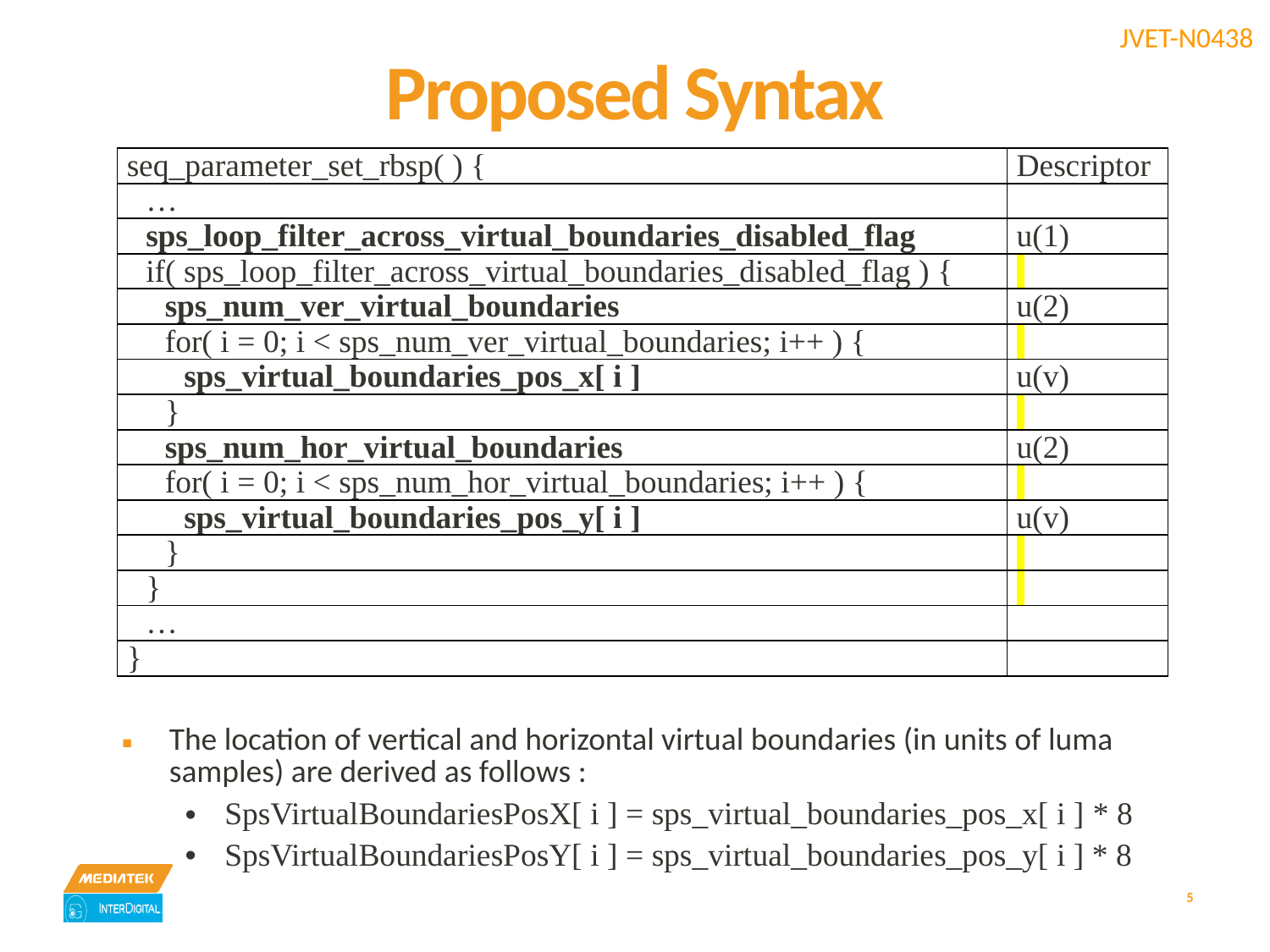

# Proposed Syntax
| seq\_parameter\_set\_rbsp( ) { | Descriptor |
| --- | --- |
| … |  |
| sps\_loop\_filter\_across\_virtual\_boundaries\_disabled\_flag | u(1) |
| if( sps\_loop\_filter\_across\_virtual\_boundaries\_disabled\_flag ) { |  |
| sps\_num\_ver\_virtual\_boundaries | u(2) |
| for( i = 0; i < sps\_num\_ver\_virtual\_boundaries; i++ ) { |  |
| sps\_virtual\_boundaries\_pos\_x[ i ] | u(v) |
| } |  |
| sps\_num\_hor\_virtual\_boundaries | u(2) |
| for( i = 0; i < sps\_num\_hor\_virtual\_boundaries; i++ ) { |  |
| sps\_virtual\_boundaries\_pos\_y[ i ] | u(v) |
| } |  |
| } |  |
| … |  |
| } |  |
The location of vertical and horizontal virtual boundaries (in units of luma samples) are derived as follows :
SpsVirtualBoundariesPosX[ i ] = sps_virtual_boundaries_pos_x[ i ] * 8
SpsVirtualBoundariesPosY[ i ] = sps_virtual_boundaries_pos_y[ i ] * 8
5